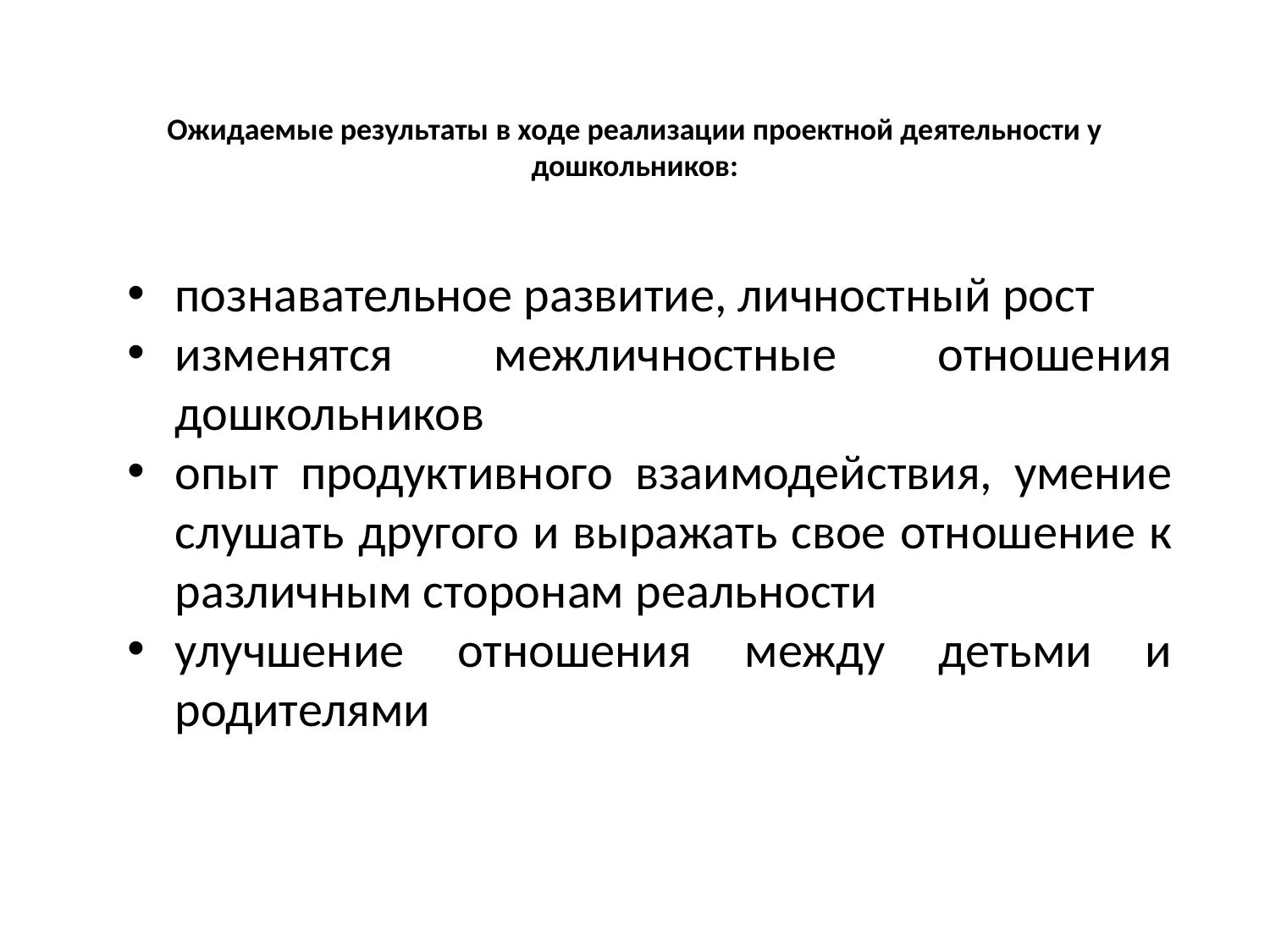

# Ожидаемые результаты в ходе реализации проектной деятельности у дошкольников:
познавательное развитие, личностный рост
изменятся межличностные отношения дошкольников
опыт продуктивного взаимодействия, умение слушать другого и выражать свое отношение к различным сторонам реальности
улучшение отношения между детьми и родителями